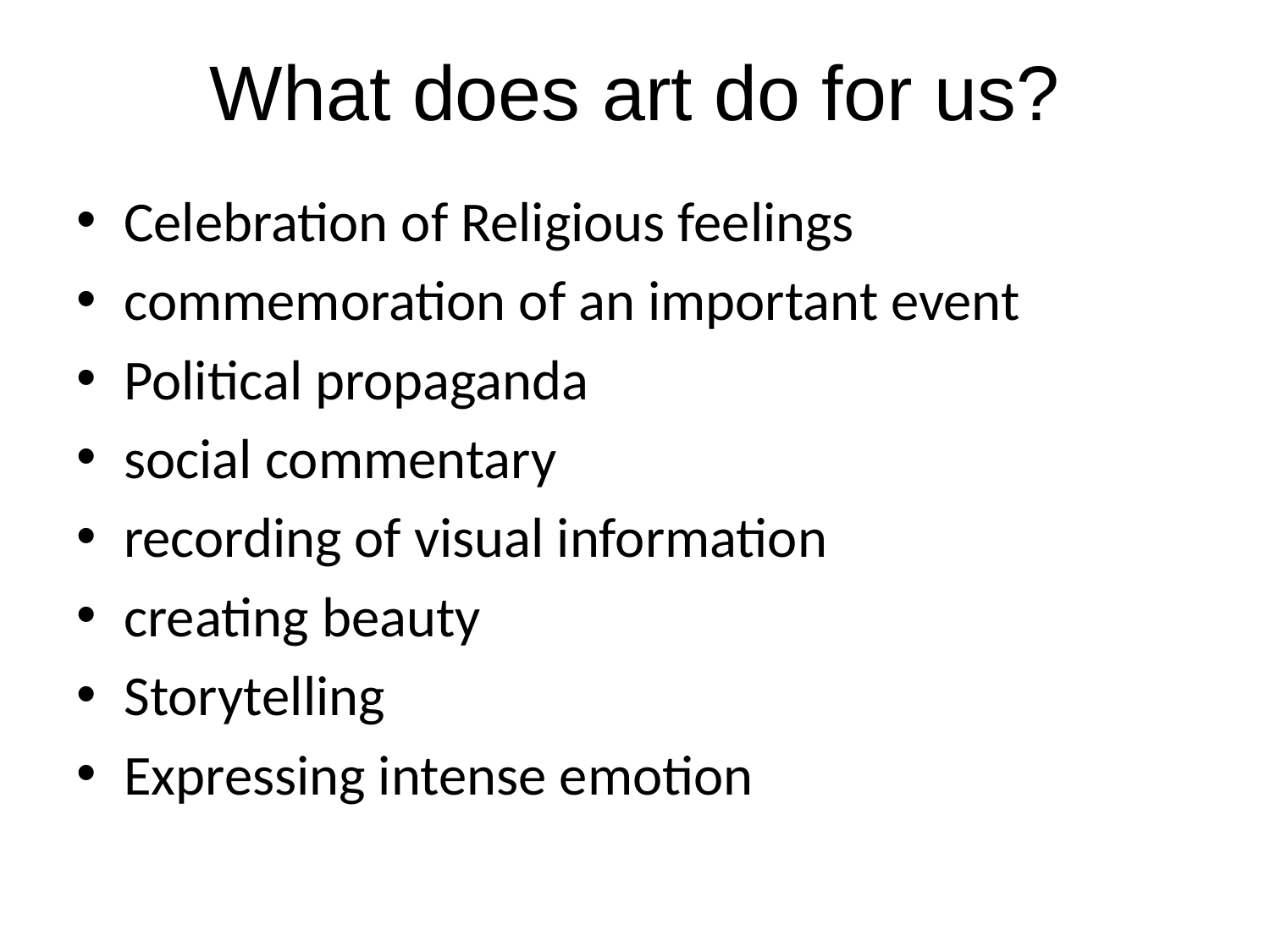

# What does art do for us?
Celebration of Religious feelings
commemoration of an important event
Political propaganda
social commentary
recording of visual information
creating beauty
Storytelling
Expressing intense emotion